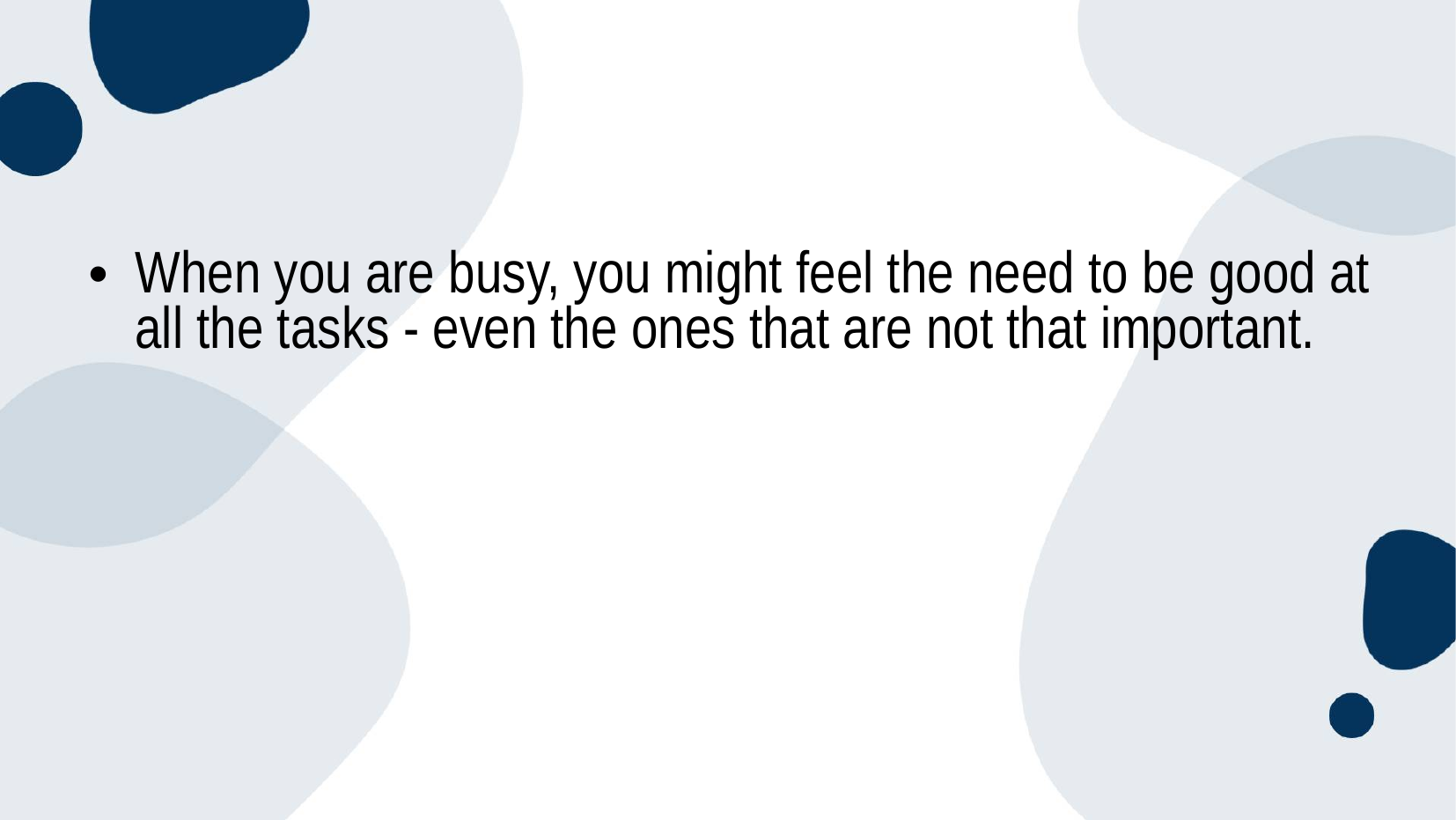

When you are busy, you might feel the need to be good at all the tasks - even the ones that are not that important.